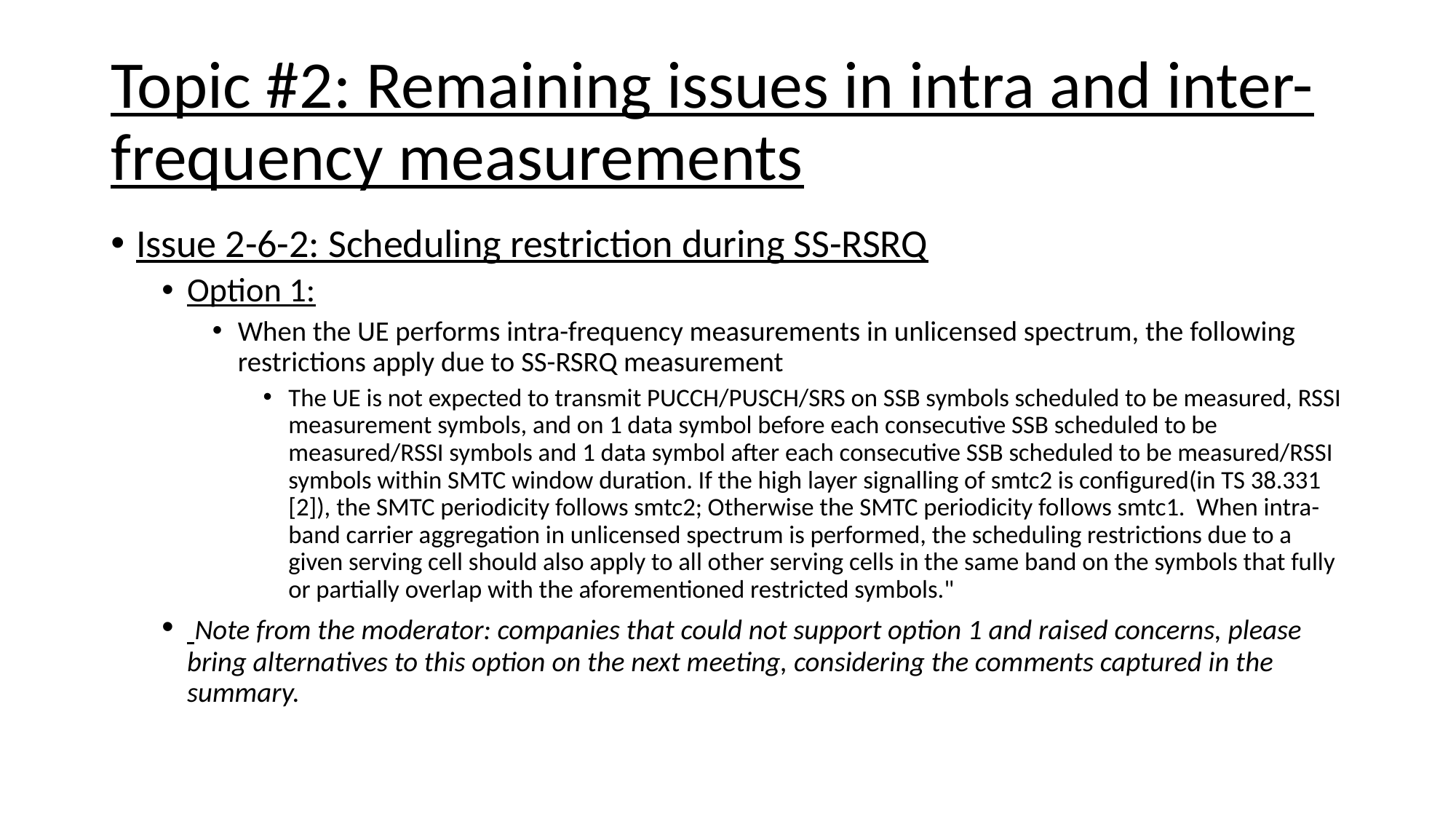

# Topic #2: Remaining issues in intra and inter-frequency measurements
Issue 2-6-2: Scheduling restriction during SS-RSRQ
Option 1:
When the UE performs intra-frequency measurements in unlicensed spectrum, the following restrictions apply due to SS-RSRQ measurement
The UE is not expected to transmit PUCCH/PUSCH/SRS on SSB symbols scheduled to be measured, RSSI measurement symbols, and on 1 data symbol before each consecutive SSB scheduled to be measured/RSSI symbols and 1 data symbol after each consecutive SSB scheduled to be measured/RSSI symbols within SMTC window duration. If the high layer signalling of smtc2 is configured(in TS 38.331 [2]), the SMTC periodicity follows smtc2; Otherwise the SMTC periodicity follows smtc1.  When intra-band carrier aggregation in unlicensed spectrum is performed, the scheduling restrictions due to a given serving cell should also apply to all other serving cells in the same band on the symbols that fully or partially overlap with the aforementioned restricted symbols."
 Note from the moderator: companies that could not support option 1 and raised concerns, please bring alternatives to this option on the next meeting, considering the comments captured in the summary.